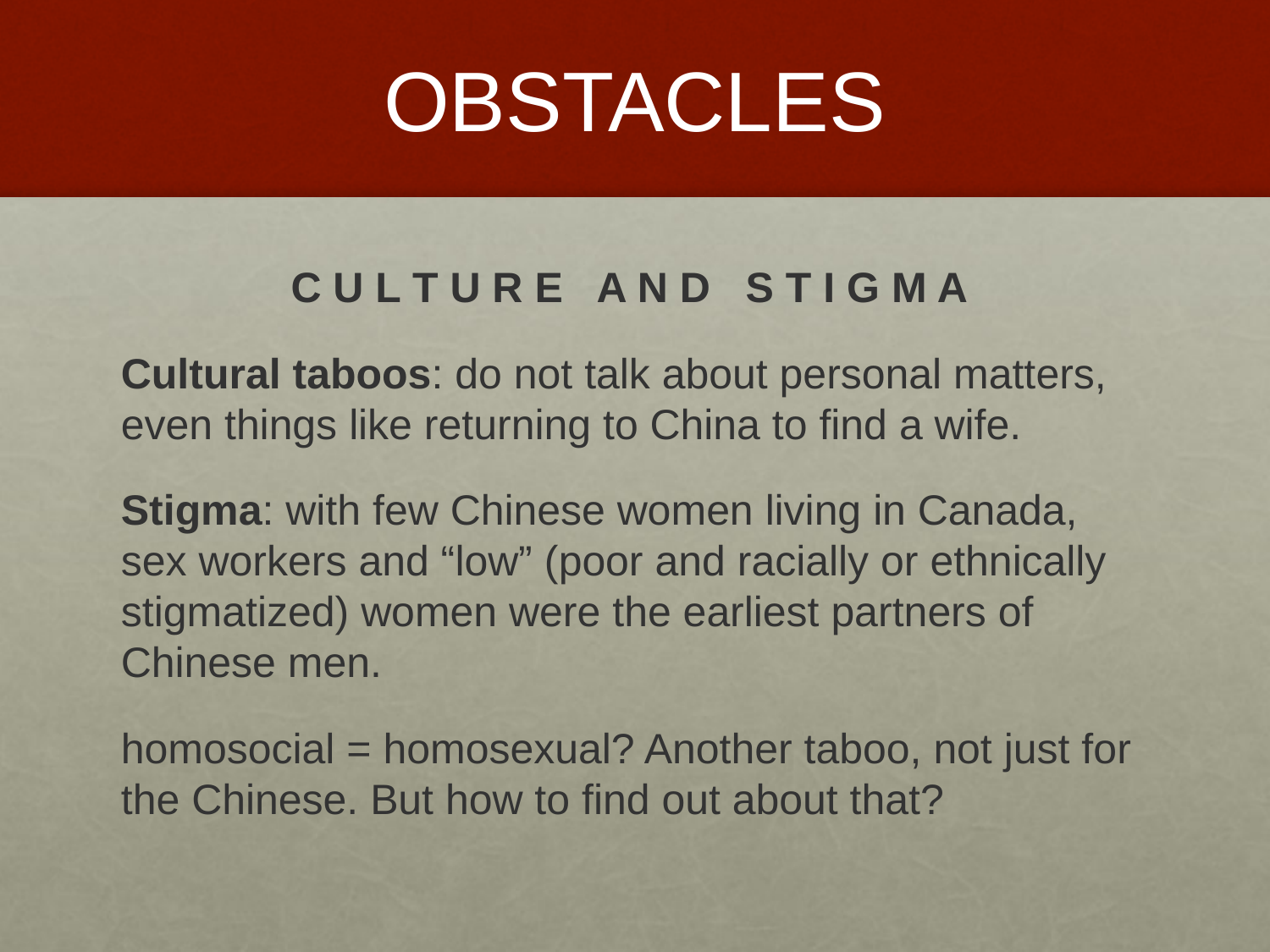

# OBSTACLES
C U L T U R E   A N D   S T I G M A
Cultural taboos: do not talk about personal matters, even things like returning to China to find a wife.
Stigma: with few Chinese women living in Canada, sex workers and “low” (poor and racially or ethnically stigmatized) women were the earliest partners of Chinese men.
homosocial = homosexual? Another taboo, not just for the Chinese. But how to find out about that?